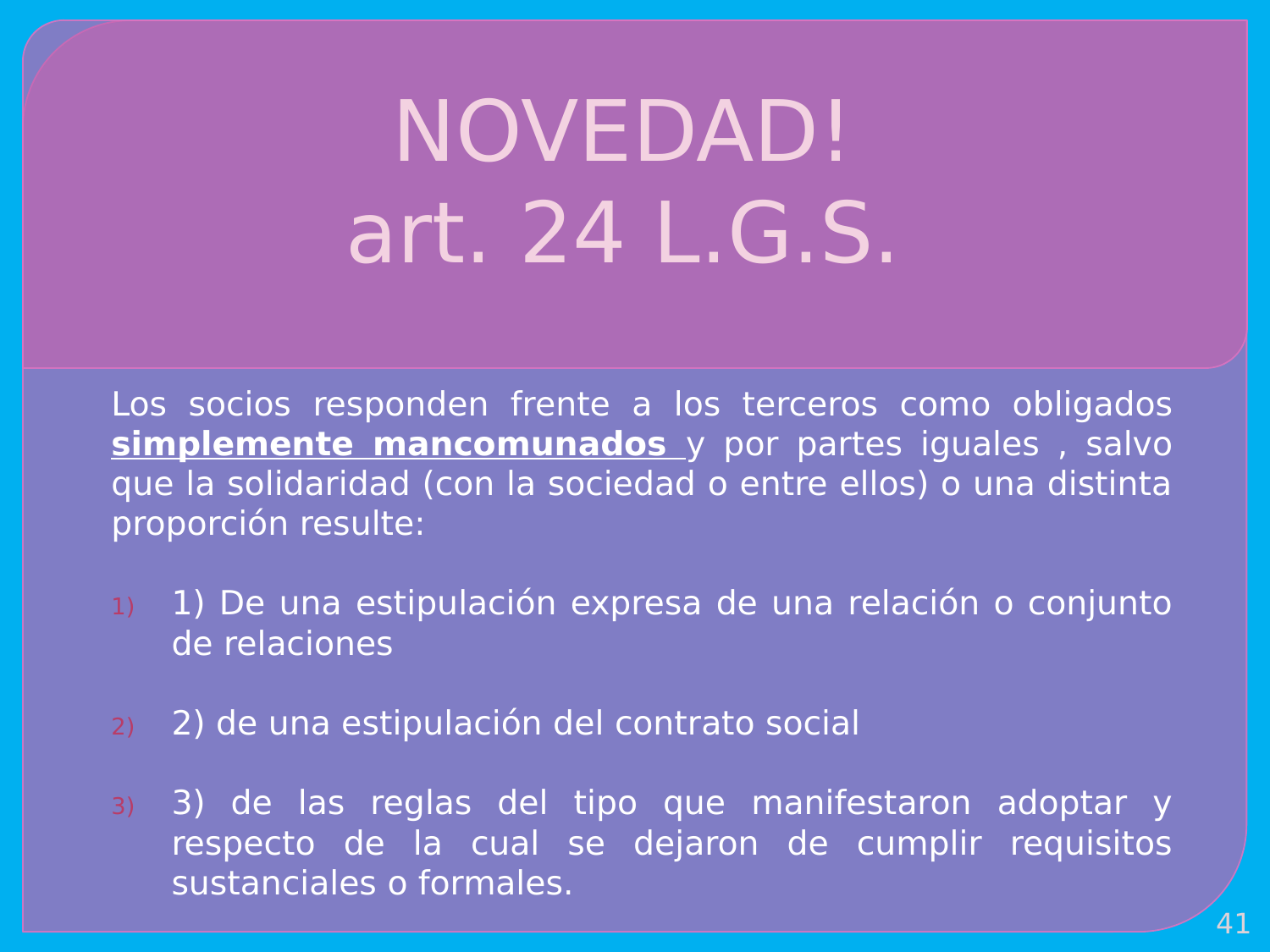

# NOVEDAD! art. 24 L.G.S.

Los socios responden frente a los terceros como obligados simplemente mancomunados y por partes iguales , salvo que la solidaridad (con la sociedad o entre ellos) o una distinta proporción resulte:

1) De una estipulación expresa de una relación o conjunto de relaciones

2) de una estipulación del contrato social

3) de las reglas del tipo que manifestaron adoptar y respecto de la cual se dejaron de cumplir requisitos sustanciales o formales.

41